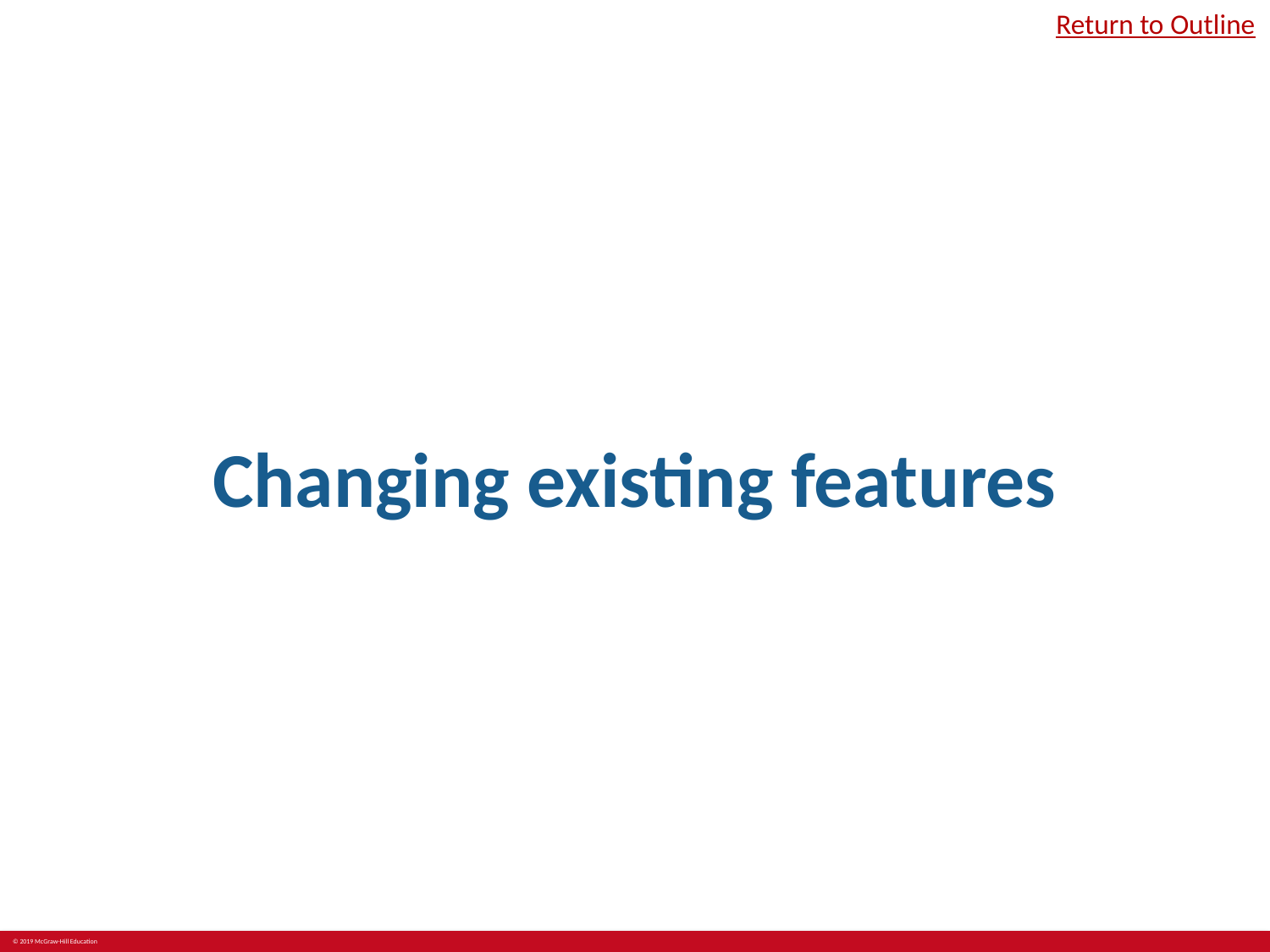

Return to Outline
# Changing existing features